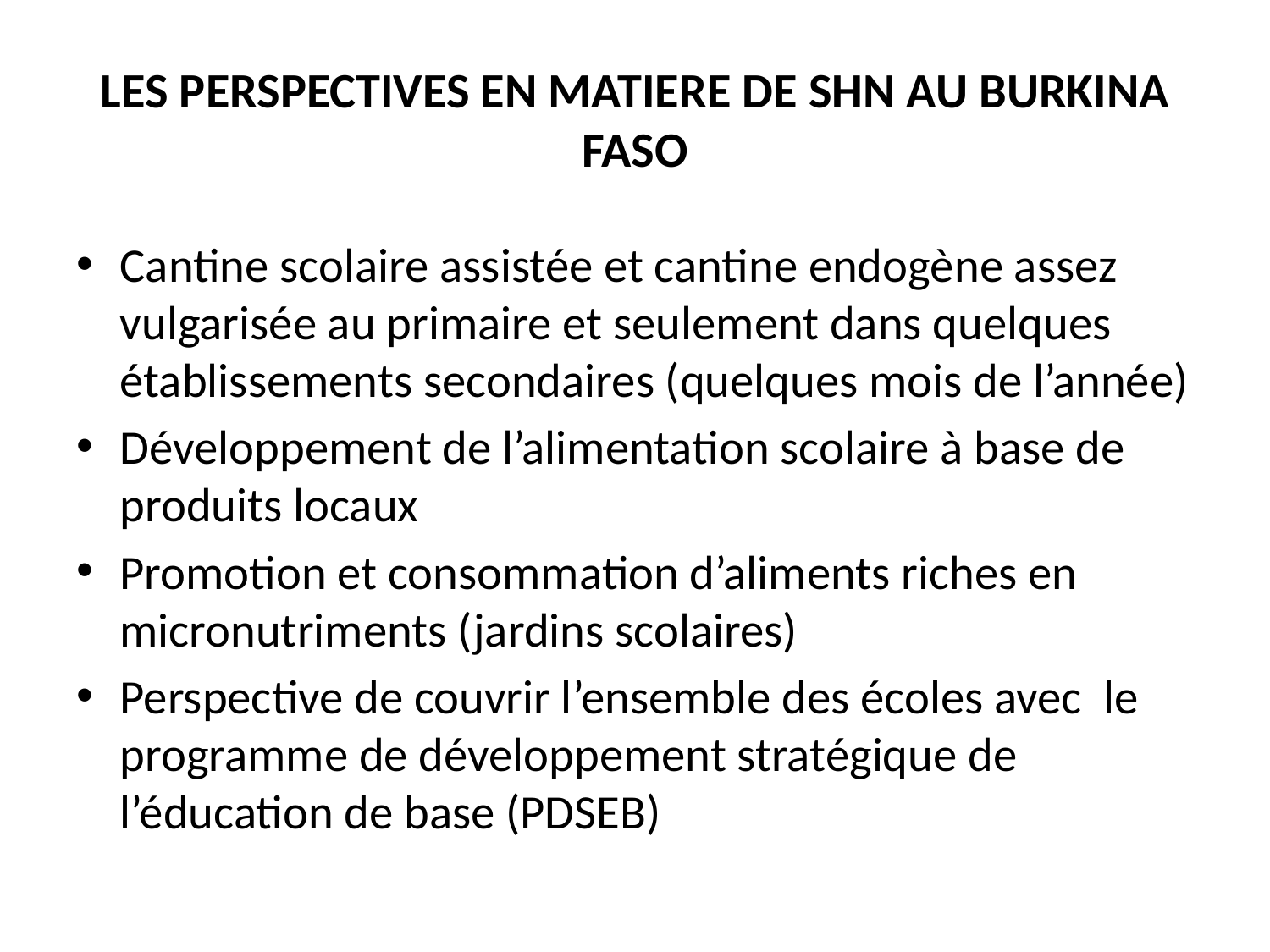

# LES PERSPECTIVES EN MATIERE DE SHN AU BURKINA FASO
Cantine scolaire assistée et cantine endogène assez vulgarisée au primaire et seulement dans quelques établissements secondaires (quelques mois de l’année)
Développement de l’alimentation scolaire à base de produits locaux
Promotion et consommation d’aliments riches en micronutriments (jardins scolaires)
Perspective de couvrir l’ensemble des écoles avec  le programme de développement stratégique de l’éducation de base (PDSEB)